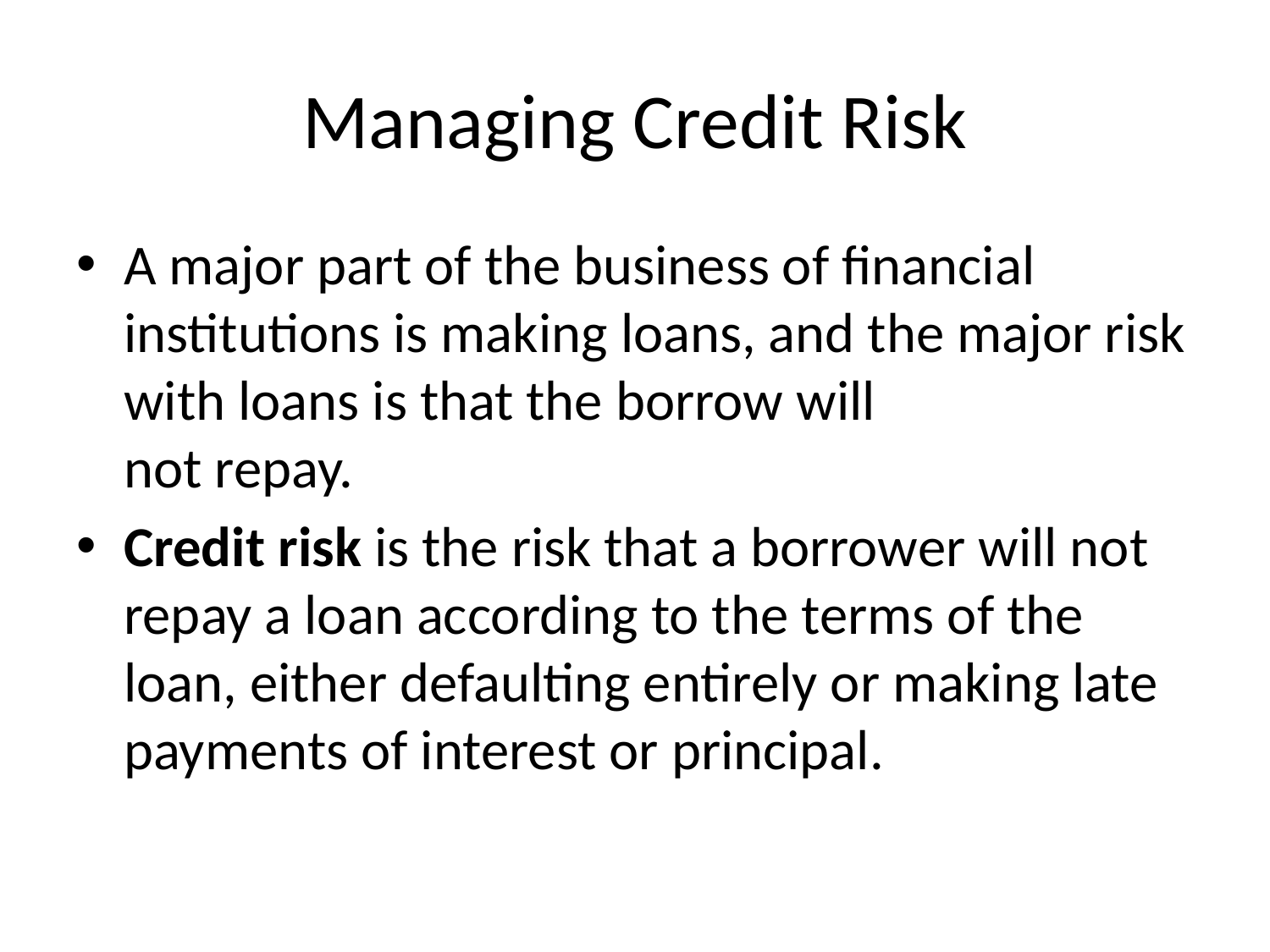

# Managing Credit Risk
A major part of the business of financial institutions is making loans, and the major risk with loans is that the borrow will
not repay.
Credit risk is the risk that a borrower will not repay a loan according to the terms of the loan, either defaulting entirely or making late payments of interest or principal.